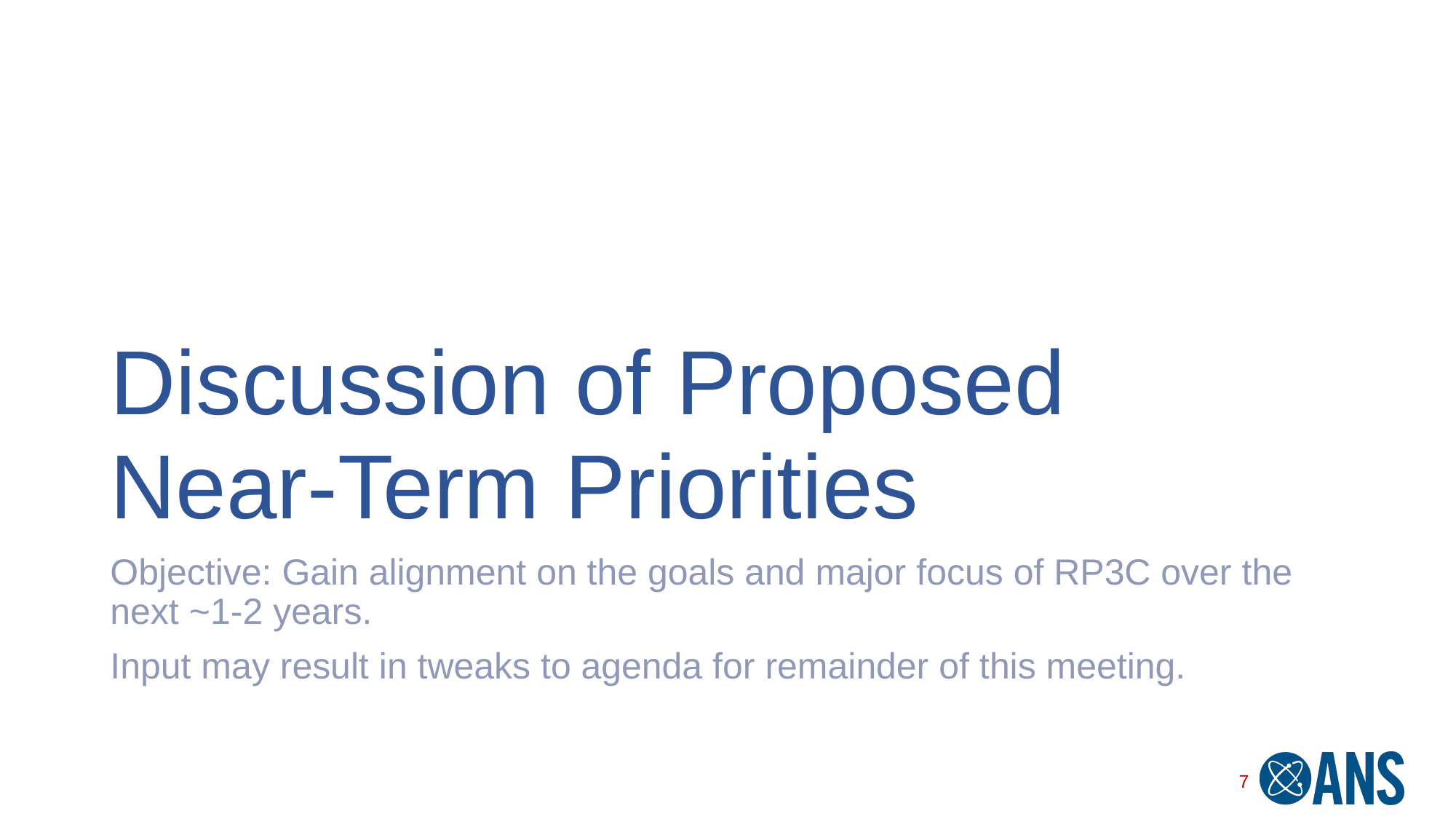

# Discussion of Proposed Near-Term Priorities
Objective: Gain alignment on the goals and major focus of RP3C over the next ~1-2 years.
Input may result in tweaks to agenda for remainder of this meeting.
7